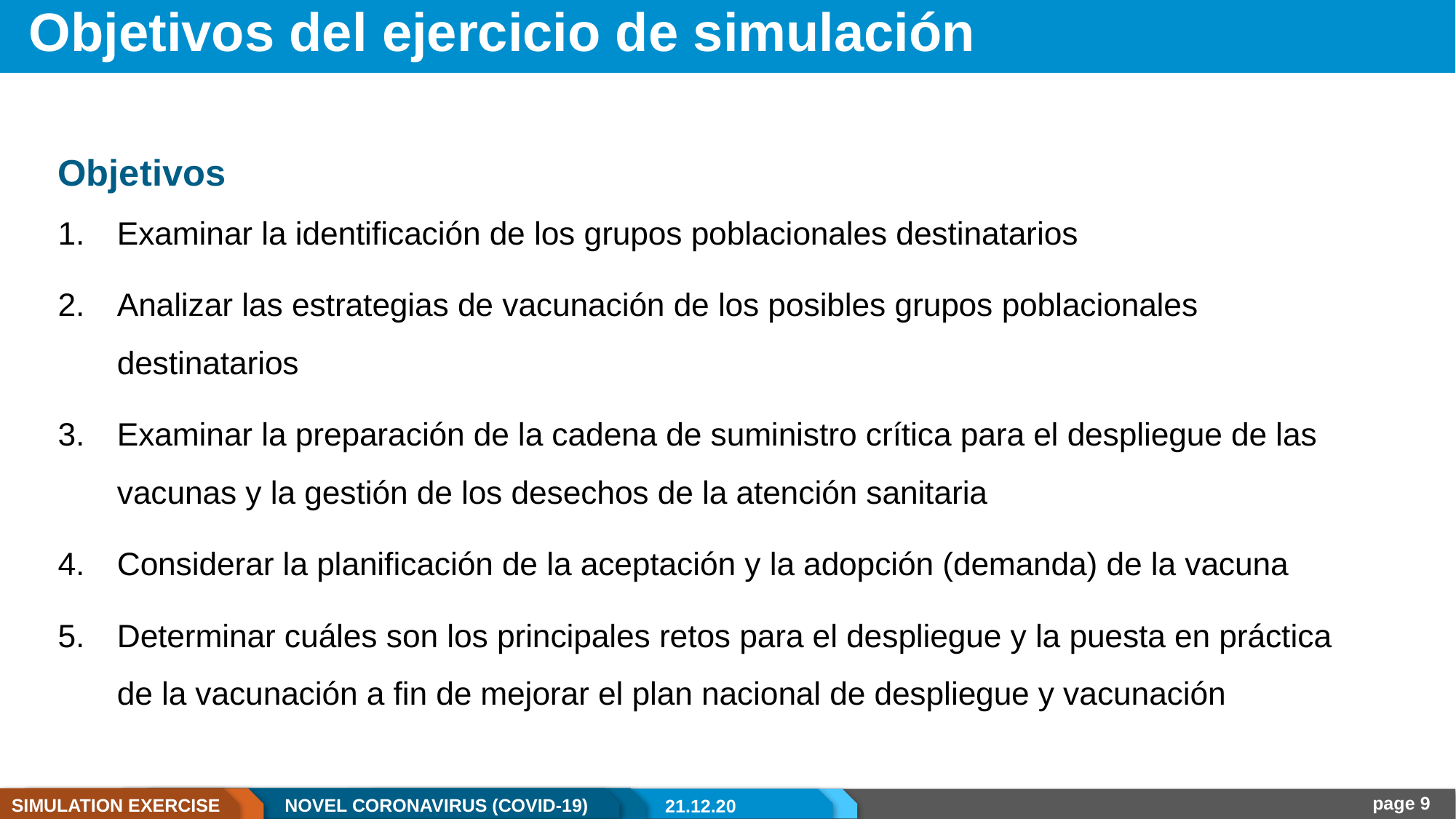

# Objetivos del ejercicio de simulación
Objetivos
Examinar la identificación de los grupos poblacionales destinatarios
Analizar las estrategias de vacunación de los posibles grupos poblacionales destinatarios
Examinar la preparación de la cadena de suministro crítica para el despliegue de las vacunas y la gestión de los desechos de la atención sanitaria
Considerar la planificación de la aceptación y la adopción (demanda) de la vacuna
Determinar cuáles son los principales retos para el despliegue y la puesta en práctica de la vacunación a fin de mejorar el plan nacional de despliegue y vacunación

21.12.20